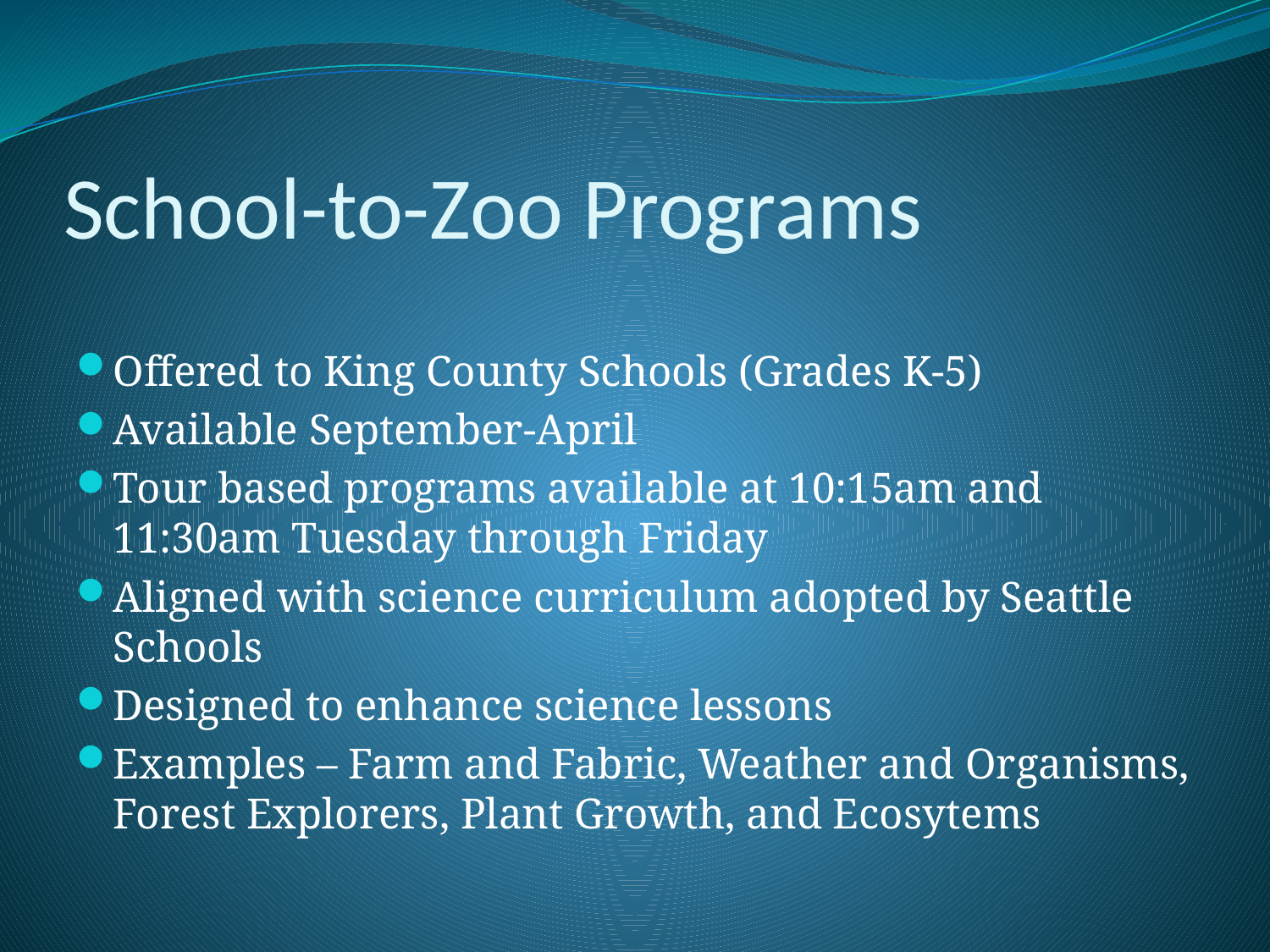

# School-to-Zoo Programs
Offered to King County Schools (Grades K-5)
Available September-April
Tour based programs available at 10:15am and 11:30am Tuesday through Friday
Aligned with science curriculum adopted by Seattle Schools
Designed to enhance science lessons
Examples – Farm and Fabric, Weather and Organisms, Forest Explorers, Plant Growth, and Ecosytems